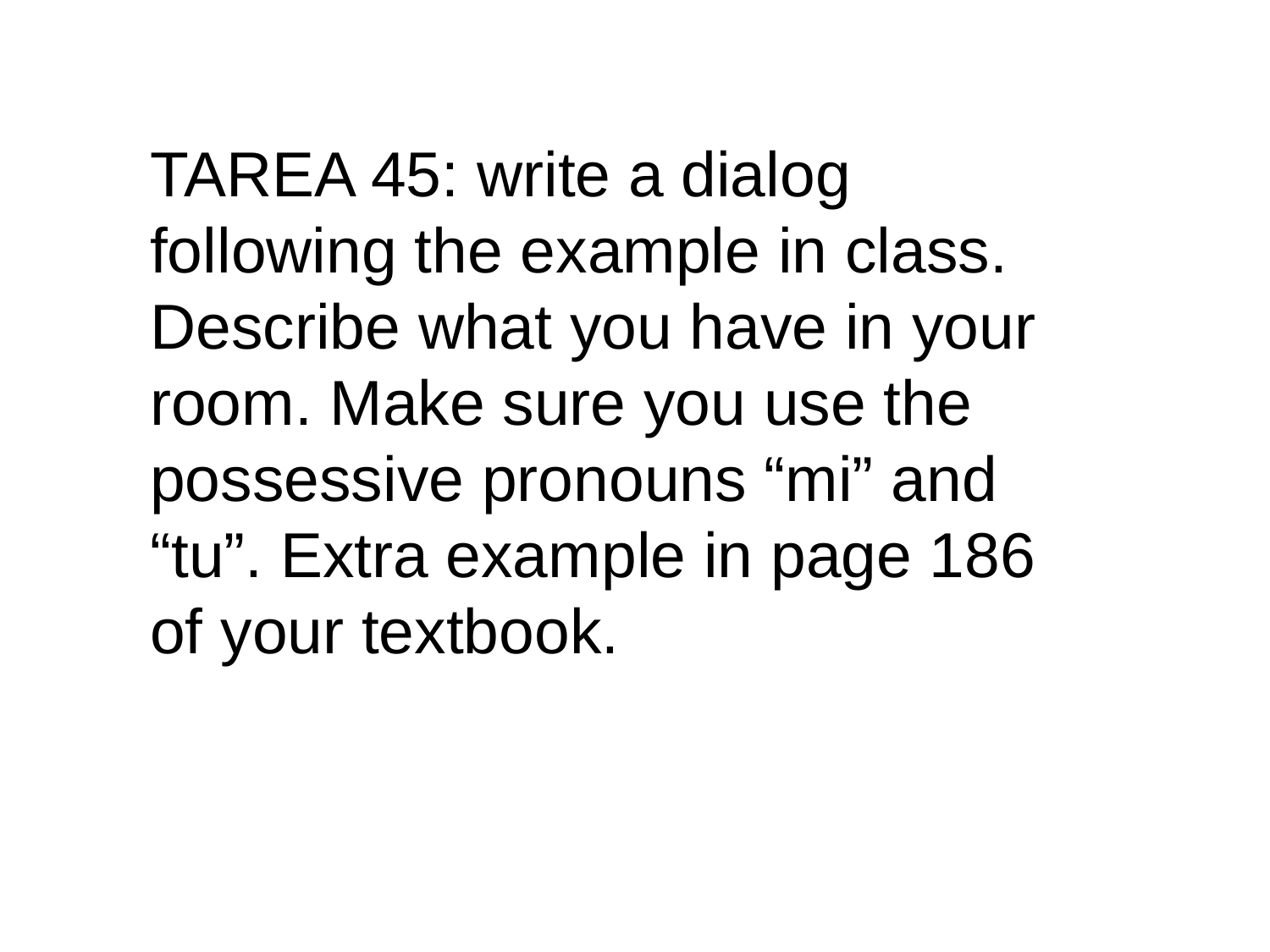

TAREA 45: write a dialog following the example in class. Describe what you have in your room. Make sure you use the possessive pronouns “mi” and “tu”. Extra example in page 186 of your textbook.